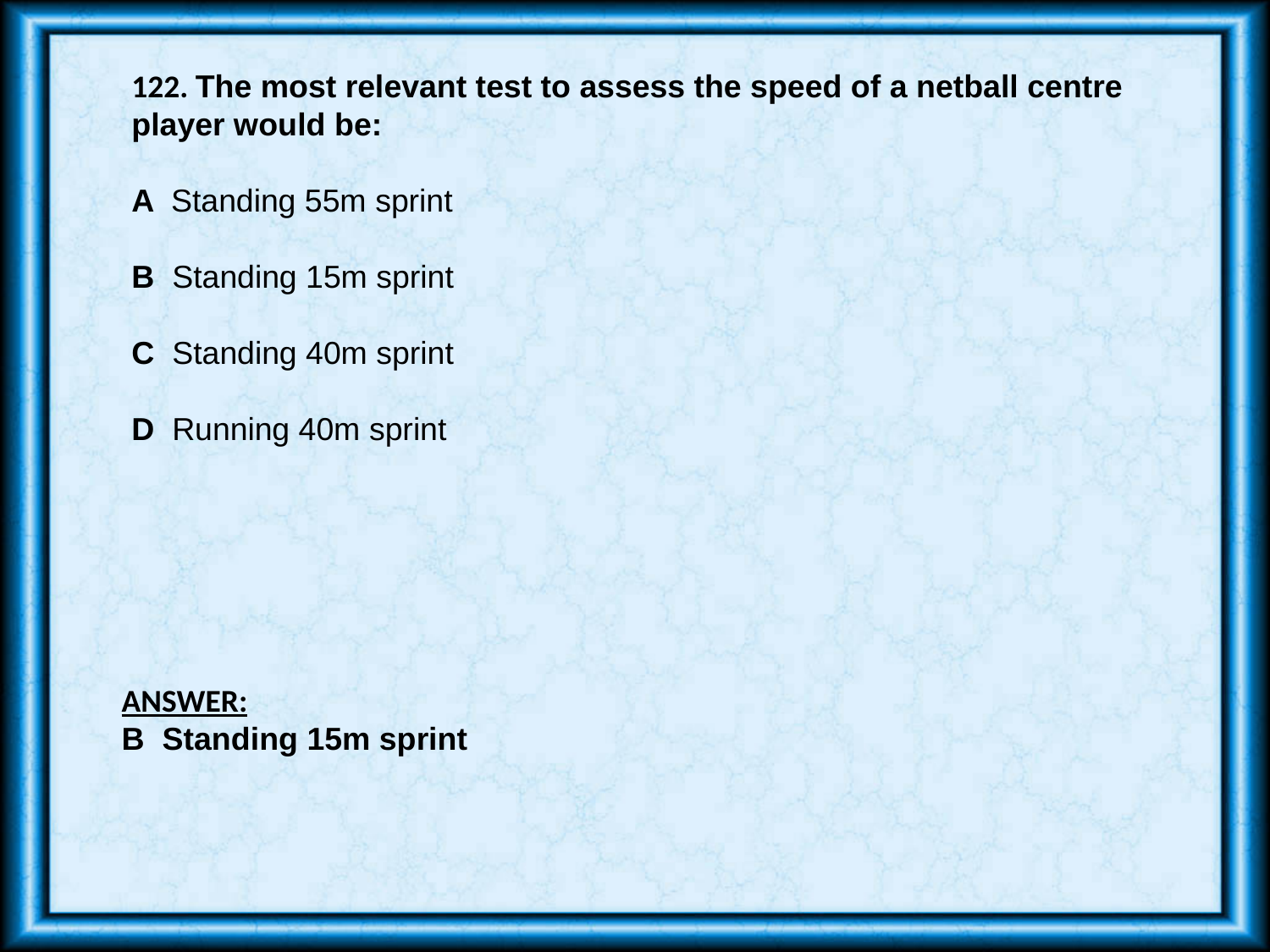

122. The most relevant test to assess the speed of a netball centre player would be:

A  Standing 55m sprint

B  Standing 15m sprint

C  Standing 40m sprint

D  Running 40m sprint

ANSWER:
B  Standing 15m sprint